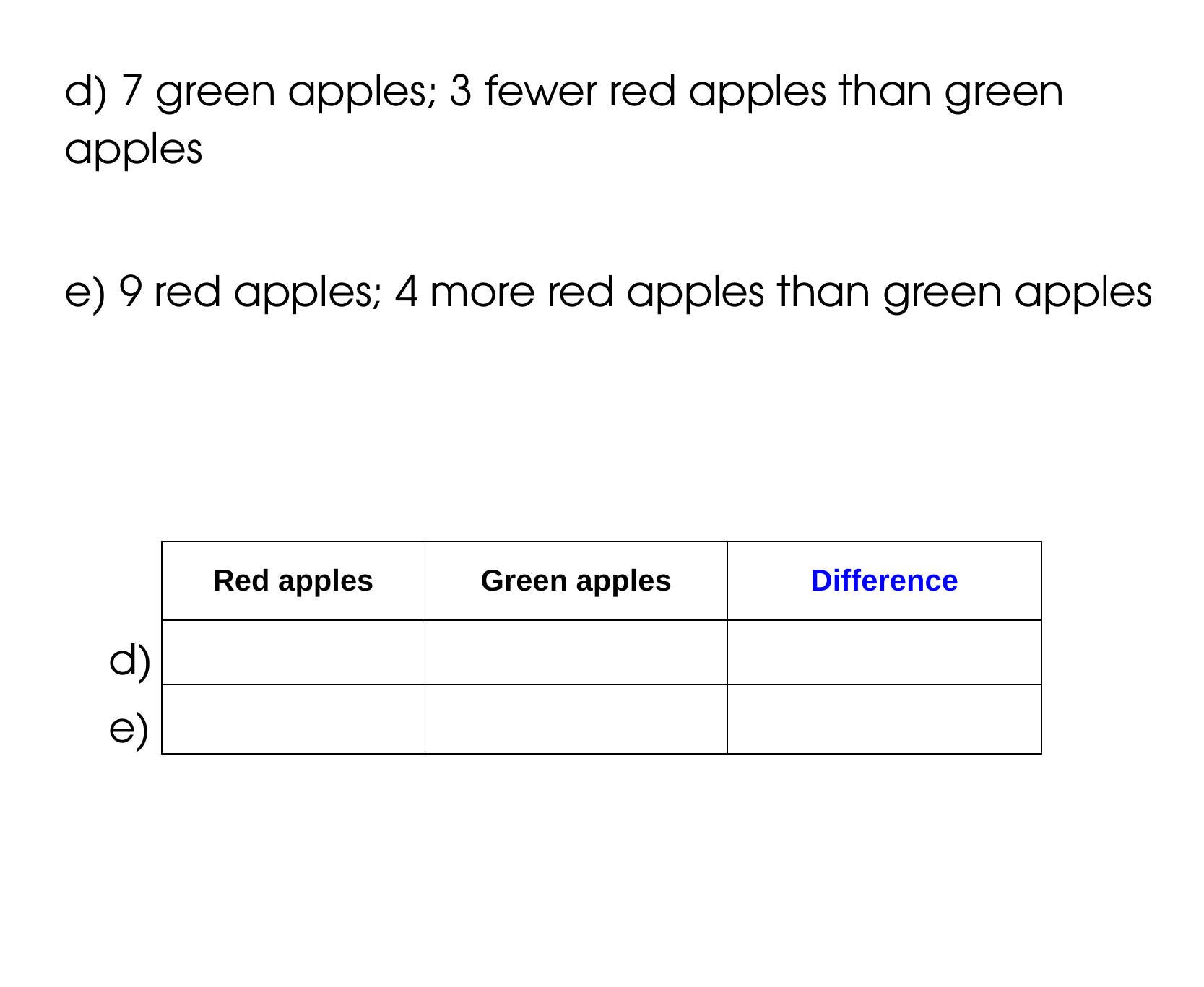

d) 7 green apples; 3 fewer red apples than green apples
e) 9 red apples; 4 more red apples than green apples
| Red apples | Green apples | Difference |
| --- | --- | --- |
|  |  |  |
|  |  |  |
d)
e)